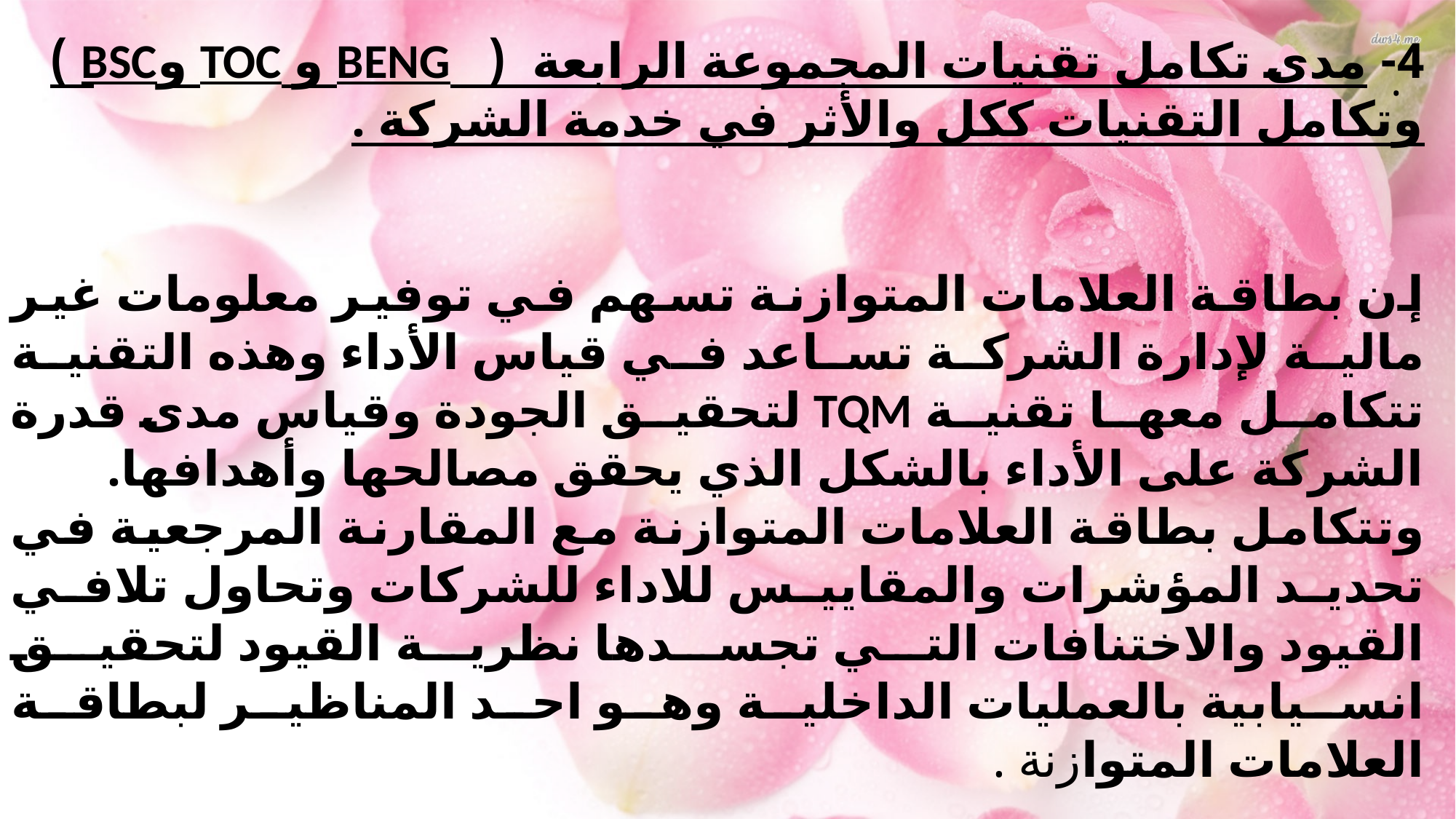

4- مدى تكامل تقنيات المجموعة الرابعة  (   BENG و TOC وBSC ) وتكامل التقنيات ككل والأثر في خدمة الشركة .

إن بطاقة العلامات المتوازنة تسهم في توفير معلومات غير مالية لإدارة الشركة تساعد في قياس الأداء وهذه التقنية تتكامل معها تقنية TQM لتحقيق الجودة وقياس مدى قدرة الشركة على الأداء بالشكل الذي يحقق مصالحها وأهدافها.
وتتكامل بطاقة العلامات المتوازنة مع المقارنة المرجعية في تحديد المؤشرات والمقاييس للاداء للشركات وتحاول تلافي القيود والاختنافات التي تجسدها نظرية القيود لتحقيق انسيابية بالعمليات الداخلية وهو احد المناظير لبطاقة العلامات المتوازنة .
.